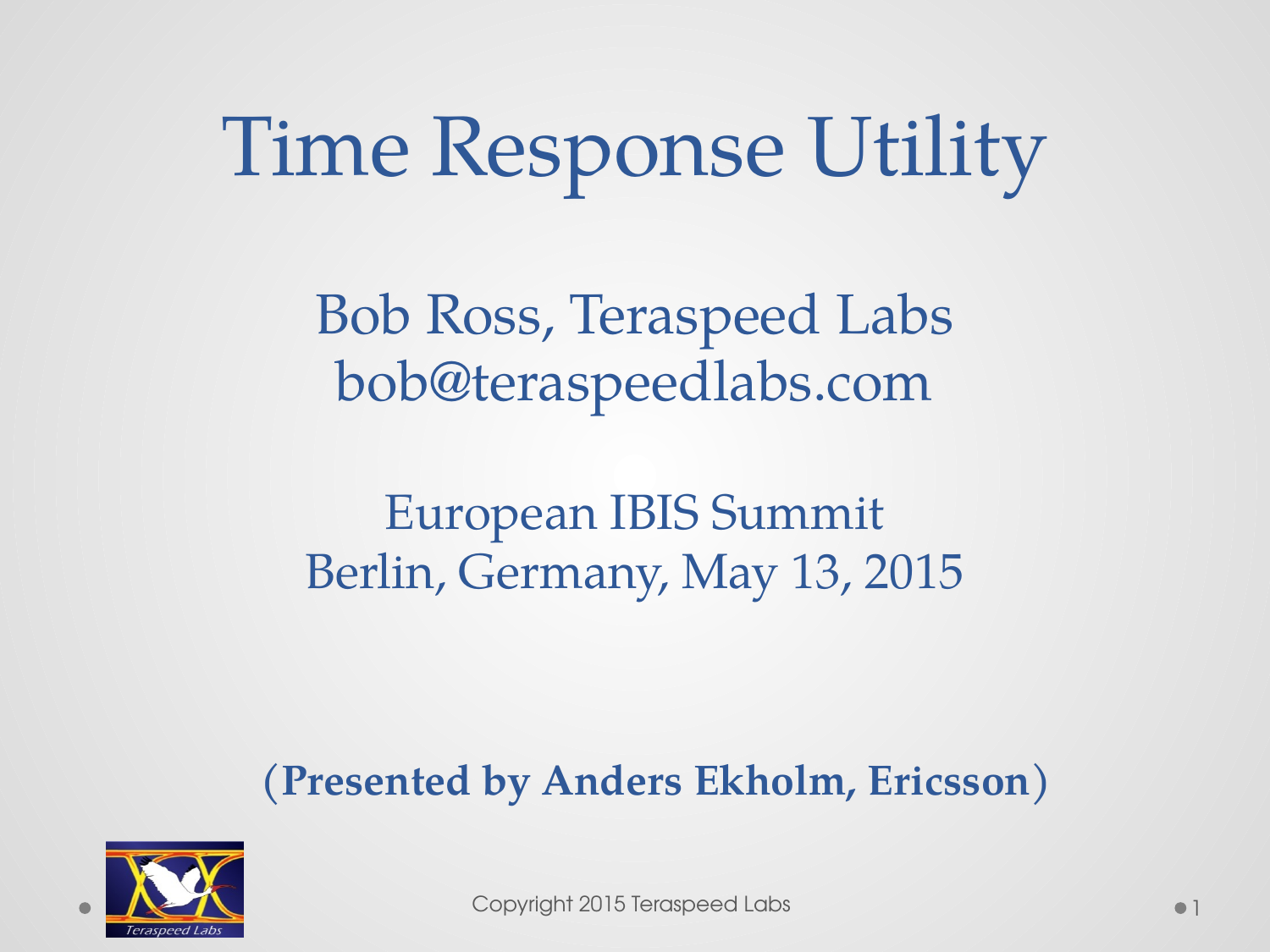

# Time Response Utility Bob Ross, Teraspeed Labs bob@teraspeedlabs.com European IBIS Summit Berlin, Germany, May 13, 2015

(Presented by Anders Ekholm, Ericsson)

Copyright 2015 Teraspeed Labs
1